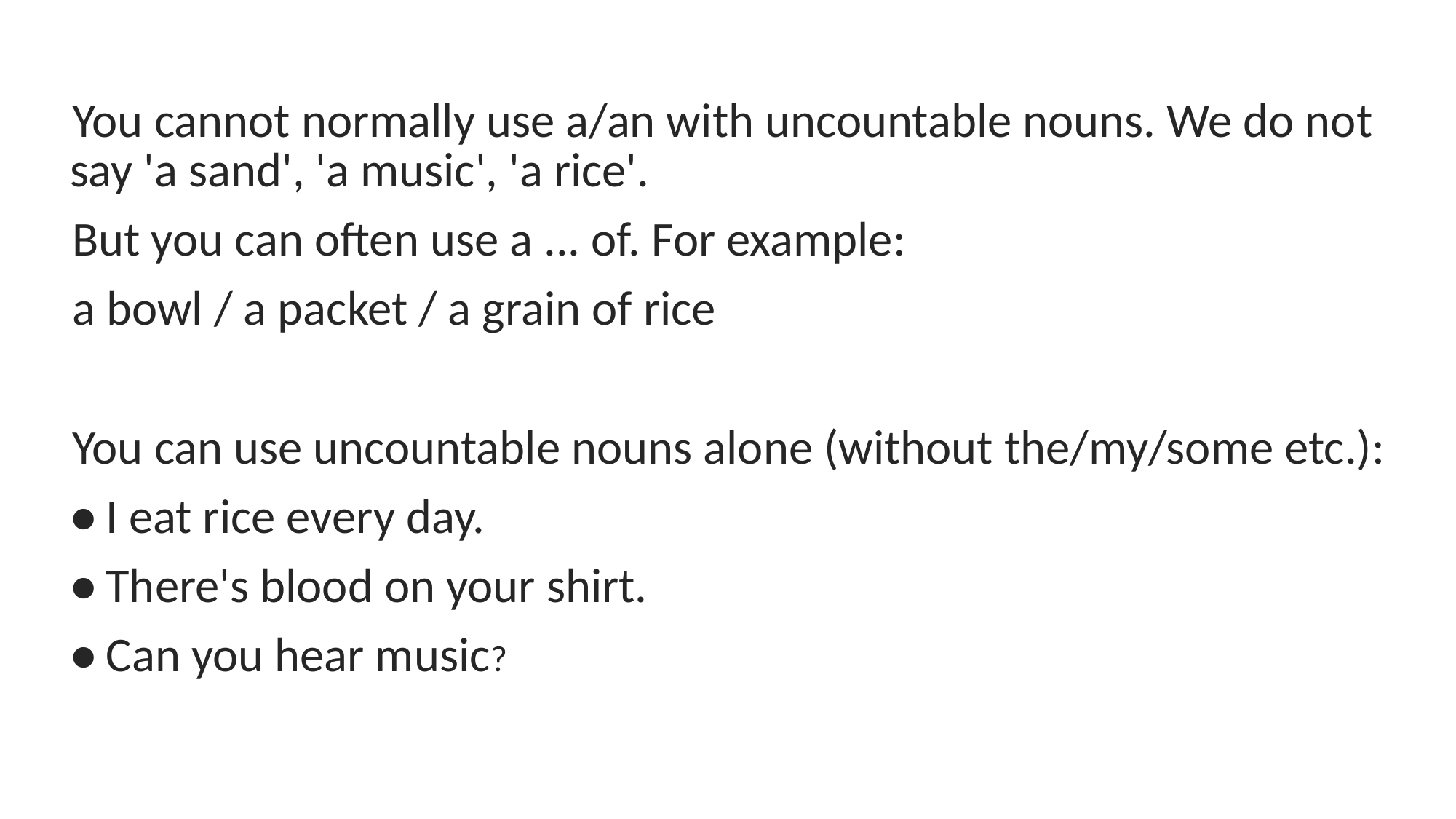

#
You cannot normally use a/an with uncountable nouns. We do not say 'a sand', 'a music', 'a rice'.
But you can often use a ... of. For example:
a bowl / a packet / a grain of rice

You can use uncountable nouns alone (without the/my/some etc.):
⦁ I eat rice every day.
⦁ There's blood on your shirt.
⦁ Can you hear music?